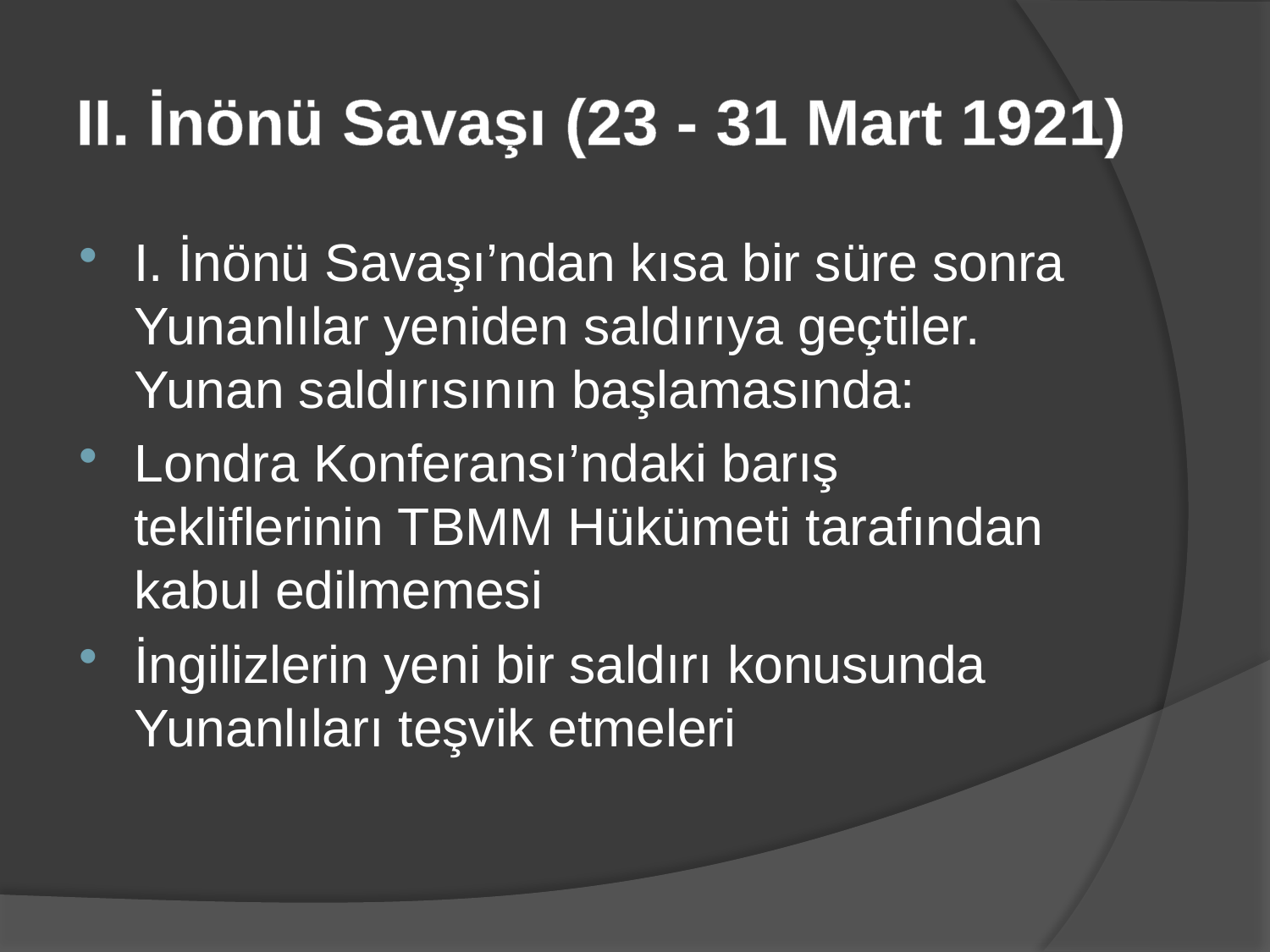

# II. İnönü Savaşı (23 - 31 Mart 1921)
I. İnönü Savaşı’ndan kısa bir süre sonra Yunanlılar yeniden saldırıya geçtiler. Yunan saldırısının başlamasında:
Londra Konferansı’ndaki barış tekliflerinin TBMM Hükümeti tarafından kabul edilmemesi
İngilizlerin yeni bir saldırı konusunda Yunanlıları teşvik etmeleri